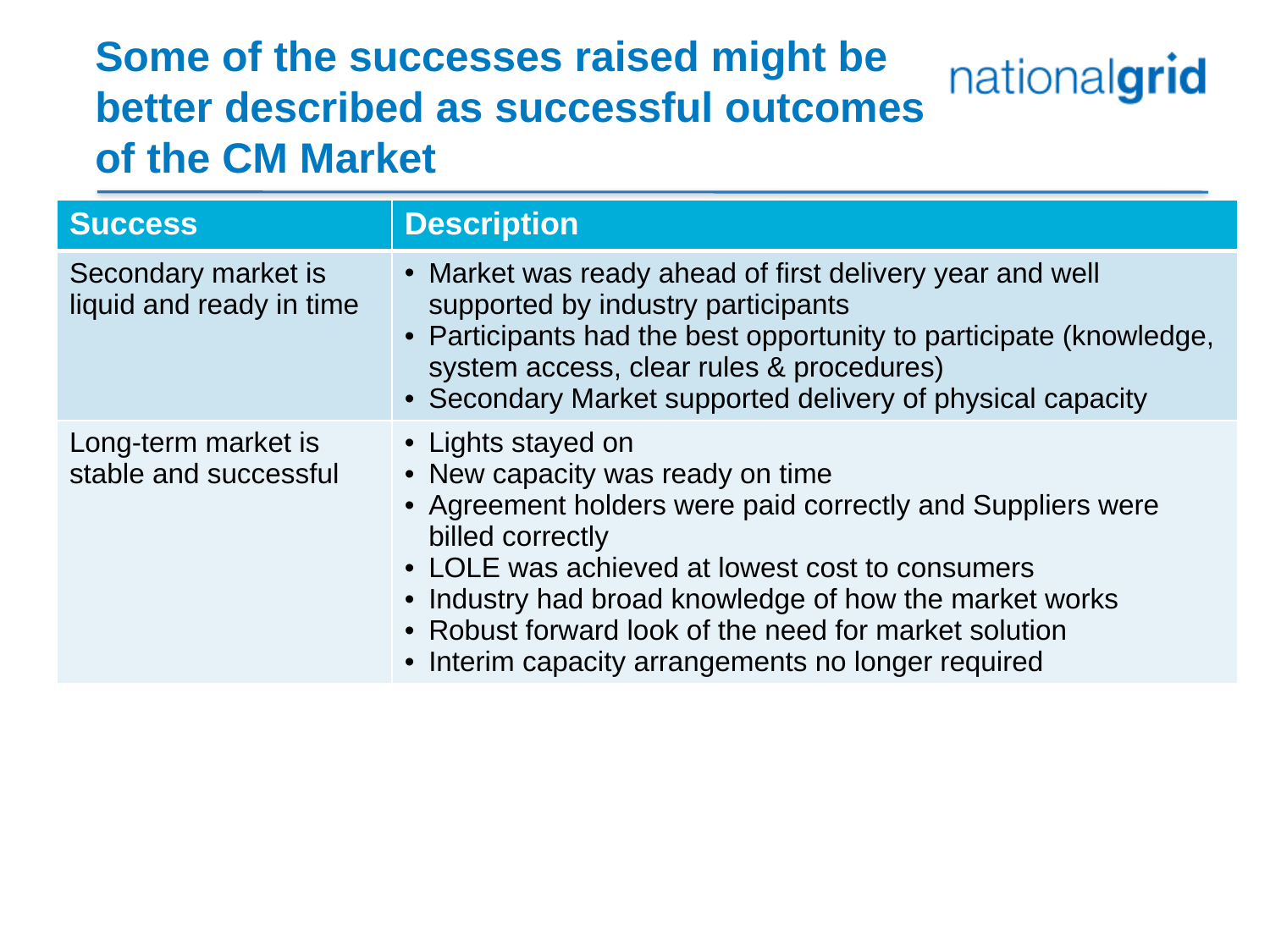

# Some of the successes raised might be better described as successful outcomes of the CM Market
| Success | Description |
| --- | --- |
| Secondary market is liquid and ready in time | Market was ready ahead of first delivery year and well supported by industry participants Participants had the best opportunity to participate (knowledge, system access, clear rules & procedures) Secondary Market supported delivery of physical capacity |
| Long-term market is stable and successful | Lights stayed on New capacity was ready on time Agreement holders were paid correctly and Suppliers were billed correctly LOLE was achieved at lowest cost to consumers Industry had broad knowledge of how the market works Robust forward look of the need for market solution Interim capacity arrangements no longer required |